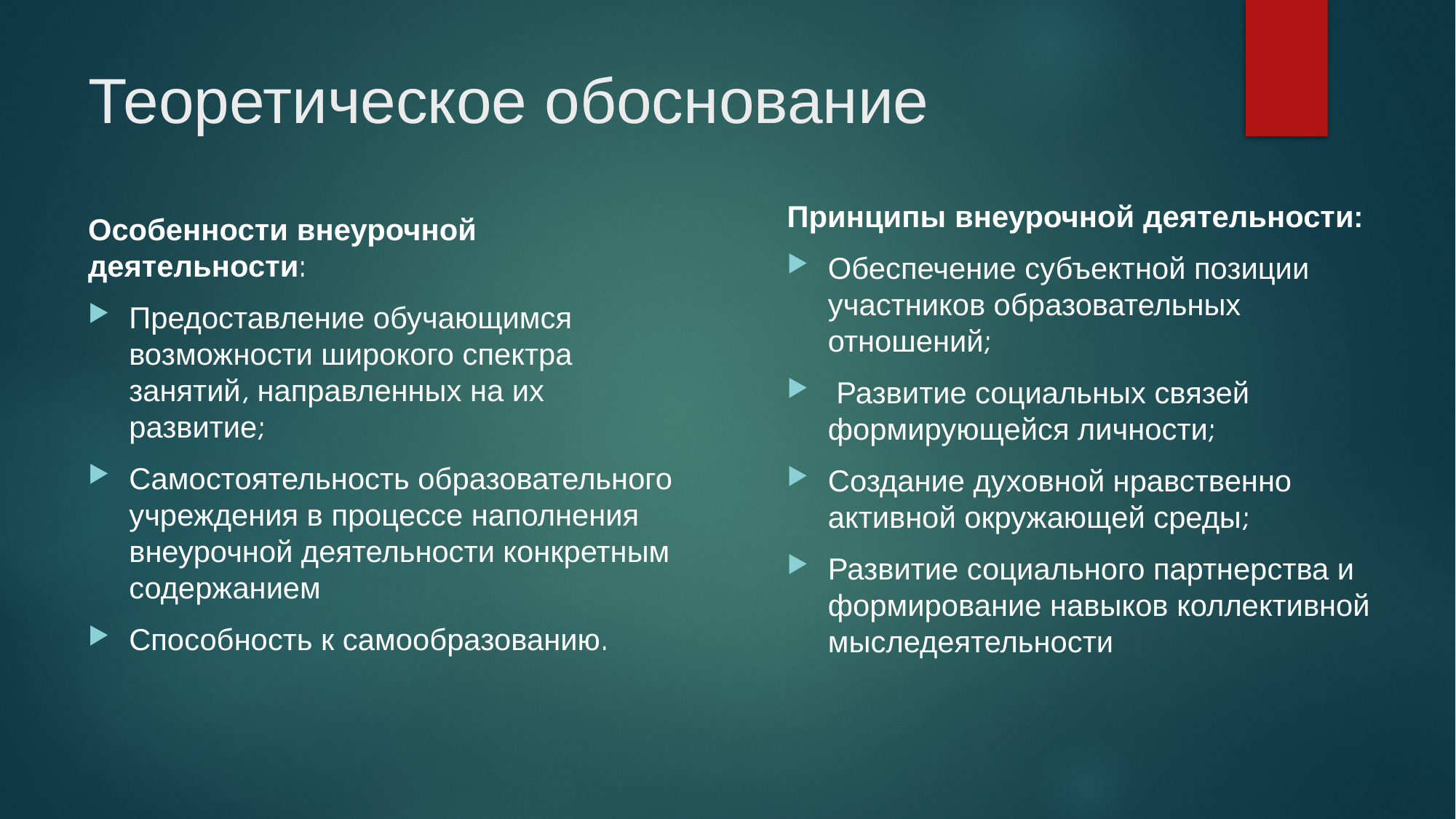

# Теоретическое обоснование
Принципы внеурочной деятельности:
Обеспечение субъектной позиции участников образовательных отношений;
 Развитие социальных связей формирующейся личности;
Создание духовной нравственно активной окружающей среды;
Развитие социального партнерства и формирование навыков коллективной мыследеятельности
Особенности внеурочной деятельности:
Предоставление обучающимся возможности широкого спектра занятий, направленных на их развитие;
Самостоятельность образовательного учреждения в процессе наполнения внеурочной деятельности конкретным содержанием
Способность к самообразованию.